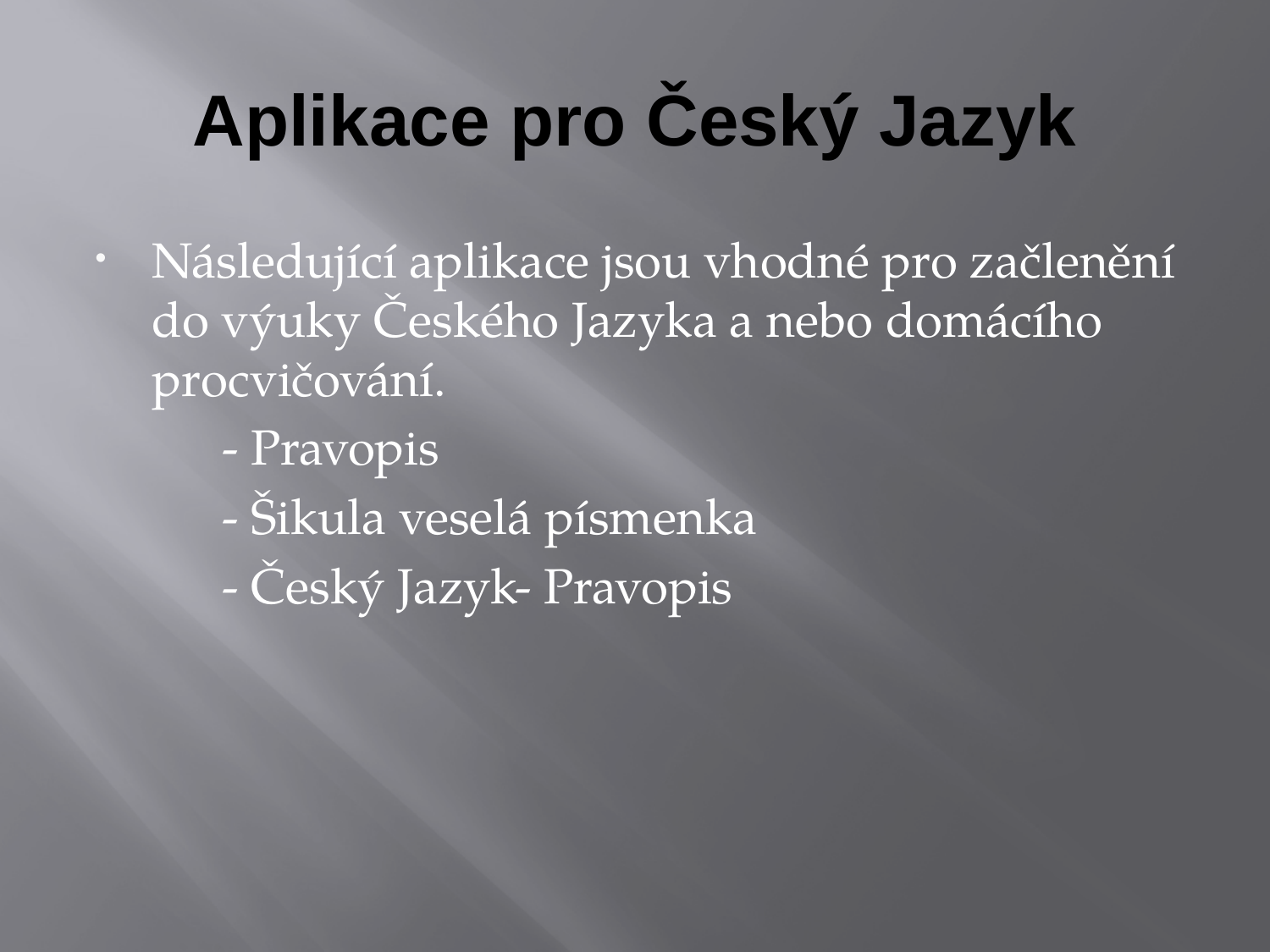

# Aplikace pro Český Jazyk
Následující aplikace jsou vhodné pro začlenění do výuky Českého Jazyka a nebo domácího procvičování.
 	- Pravopis
	- Šikula veselá písmenka
	- Český Jazyk- Pravopis